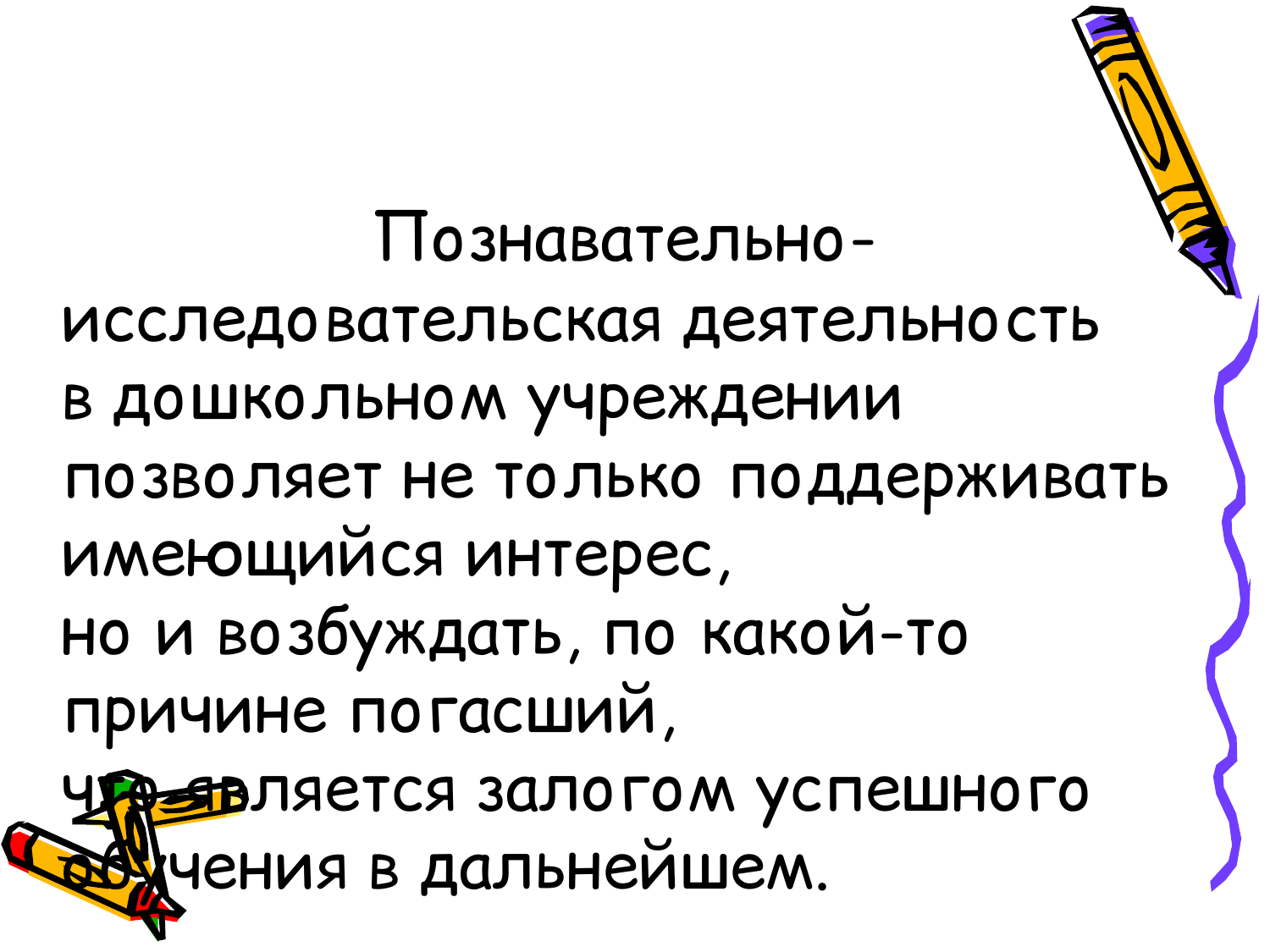

# Познавательно- исследовательская деятельность в дошкольном учреждении позволяет не только поддерживать имеющийся интерес, но и возбуждать, по какой-то причине погасший, что является залогом успешного обучения в дальнейшем.